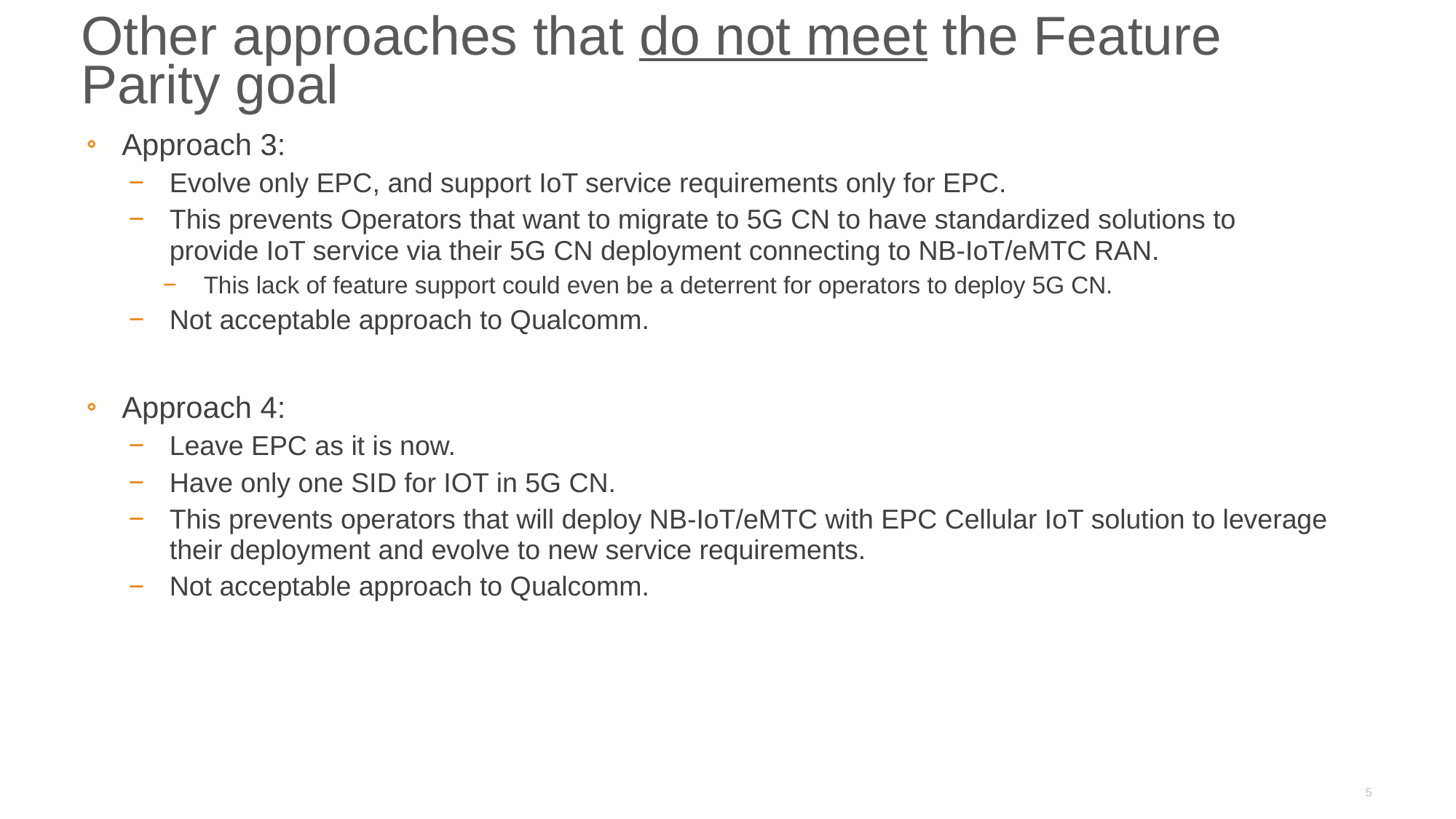

# Other approaches that do not meet the Feature Parity goal
Approach 3:
Evolve only EPC, and support IoT service requirements only for EPC.
This prevents Operators that want to migrate to 5G CN to have standardized solutions to provide IoT service via their 5G CN deployment connecting to NB-IoT/eMTC RAN.
This lack of feature support could even be a deterrent for operators to deploy 5G CN.
Not acceptable approach to Qualcomm.

Approach 4:
Leave EPC as it is now.
Have only one SID for IOT in 5G CN.
This prevents operators that will deploy NB-IoT/eMTC with EPC Cellular IoT solution to leverage their deployment and evolve to new service requirements.
Not acceptable approach to Qualcomm.